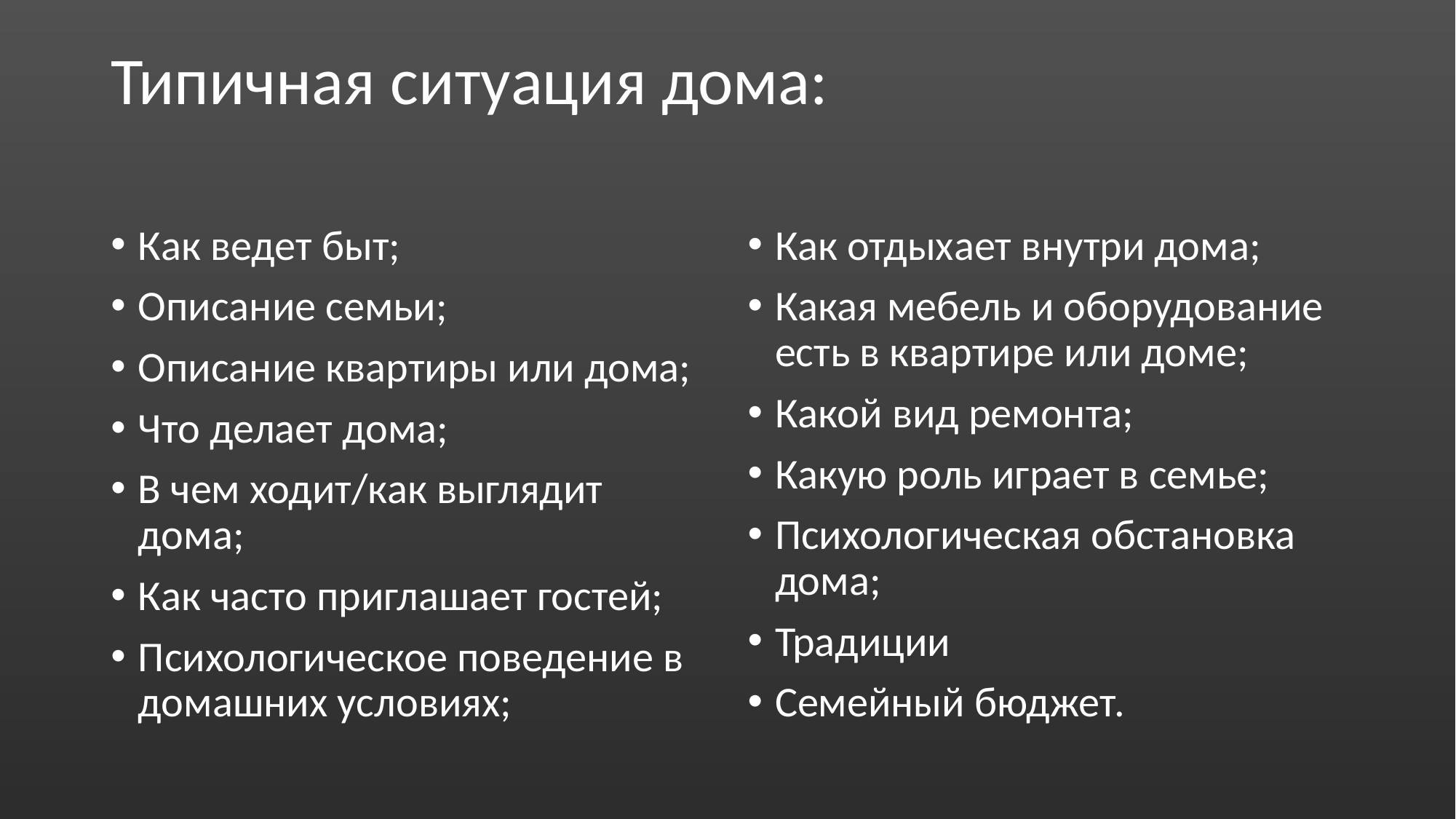

# Типичная ситуация дома:
Как ведет быт;
Описание семьи;
Описание квартиры или дома;
Что делает дома;
В чем ходит/как выглядит дома;
Как часто приглашает гостей;
Психологическое поведение в домашних условиях;

Как отдыхает внутри дома;
Какая мебель и оборудование есть в квартире или доме;
Какой вид ремонта;
Какую роль играет в семье;
Психологическая обстановка дома;
Традиции
Семейный бюджет.